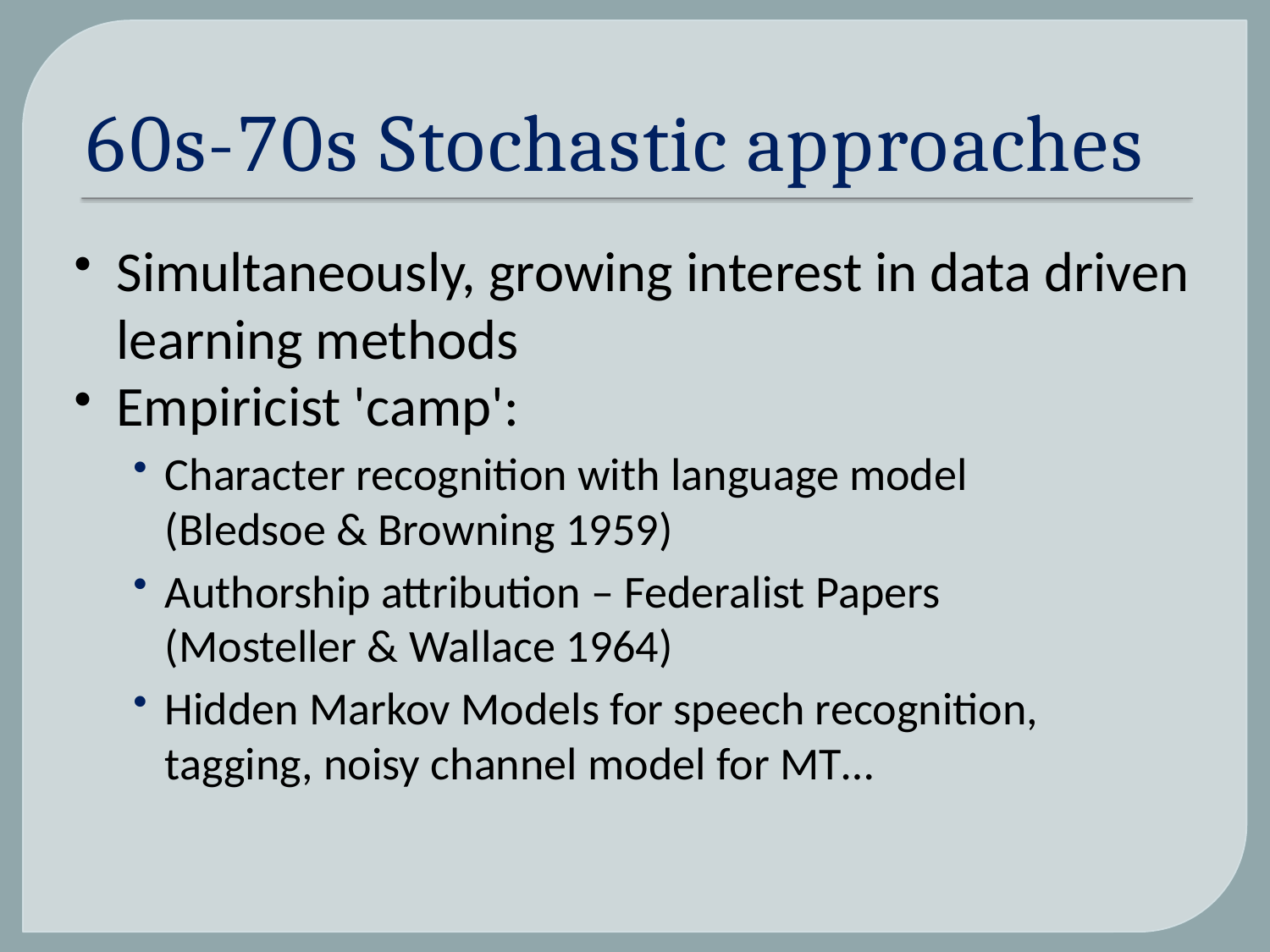

# 60s-70s Stochastic approaches
Simultaneously, growing interest in data driven learning methods
Empiricist 'camp':
Character recognition with language model
(Bledsoe & Browning 1959)
Authorship attribution – Federalist Papers
(Mosteller & Wallace 1964)
Hidden Markov Models for speech recognition, tagging, noisy channel model for MT…